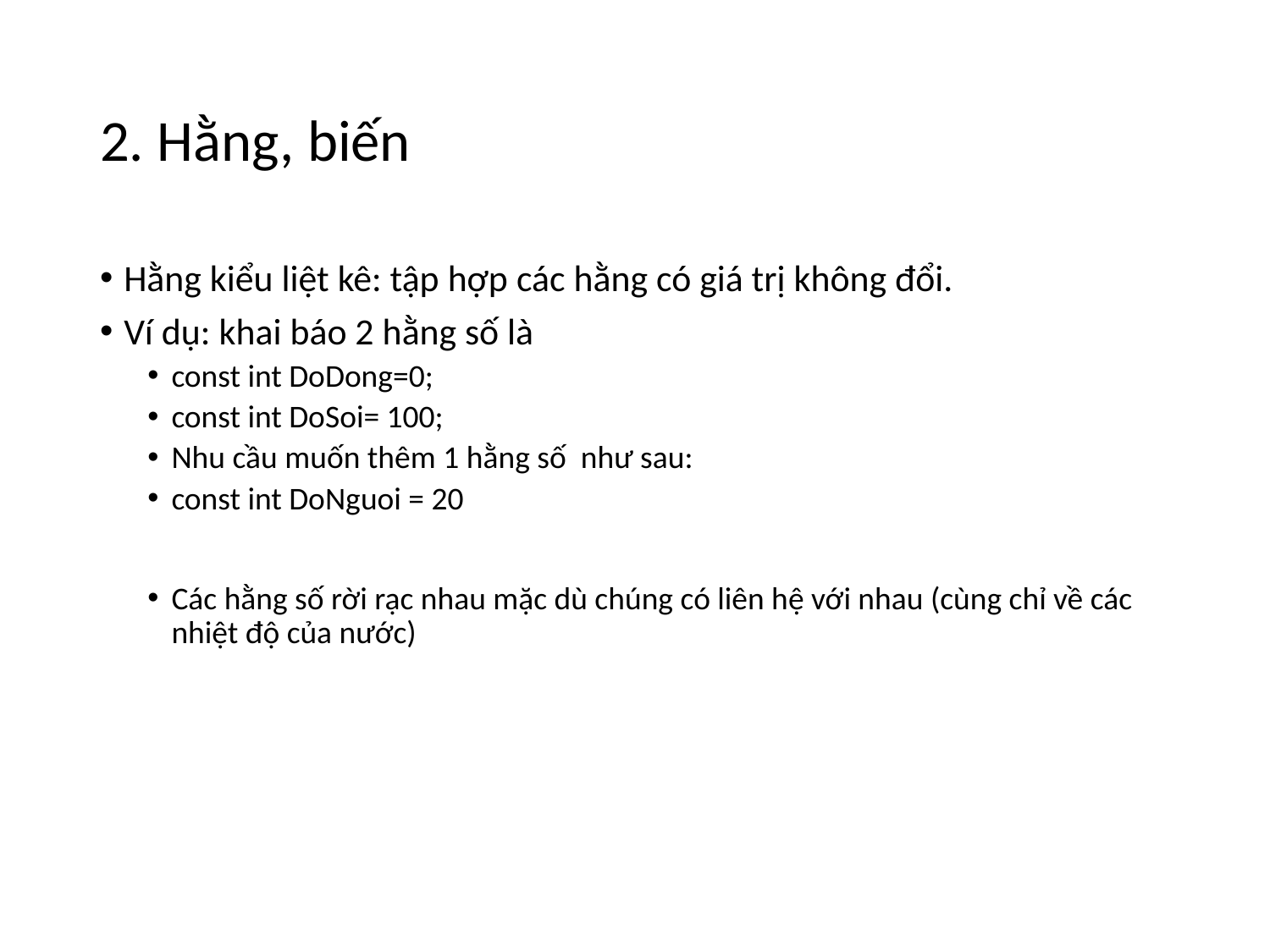

# 2. Hằng, biến
Hằng kiểu liệt kê: tập hợp các hằng có giá trị không đổi.
Ví dụ: khai báo 2 hằng số là
const int DoDong=0;
const int DoSoi= 100;
Nhu cầu muốn thêm 1 hằng số  như sau:
const int DoNguoi = 20

Các hằng số rời rạc nhau mặc dù chúng có liên hệ với nhau (cùng chỉ về các nhiệt độ của nước)